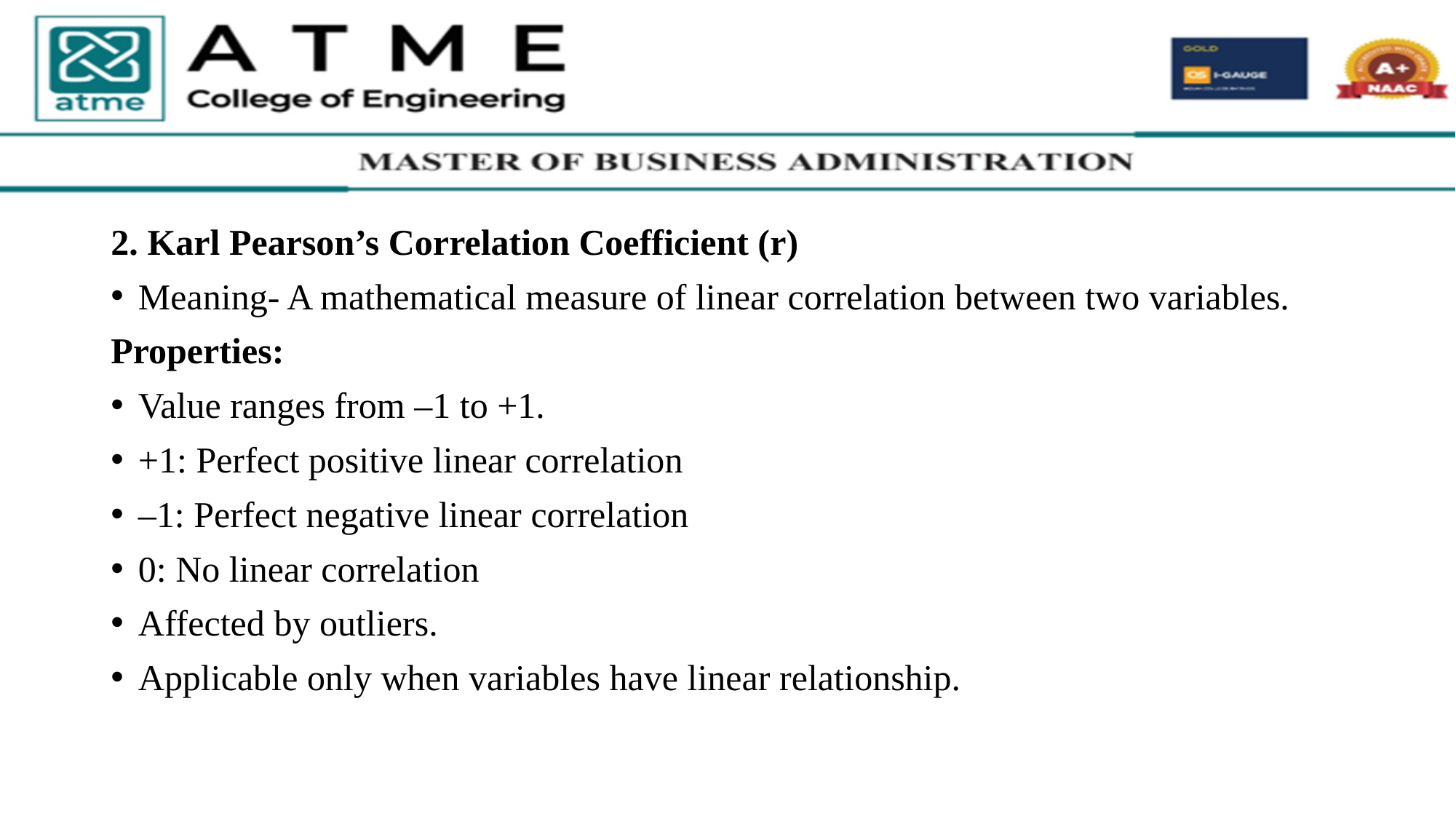

2. Karl Pearson’s Correlation Coefficient (r)
Meaning- A mathematical measure of linear correlation between two variables.
Properties:
Value ranges from –1 to +1.
+1: Perfect positive linear correlation
–1: Perfect negative linear correlation
0: No linear correlation
Affected by outliers.
Applicable only when variables have linear relationship.